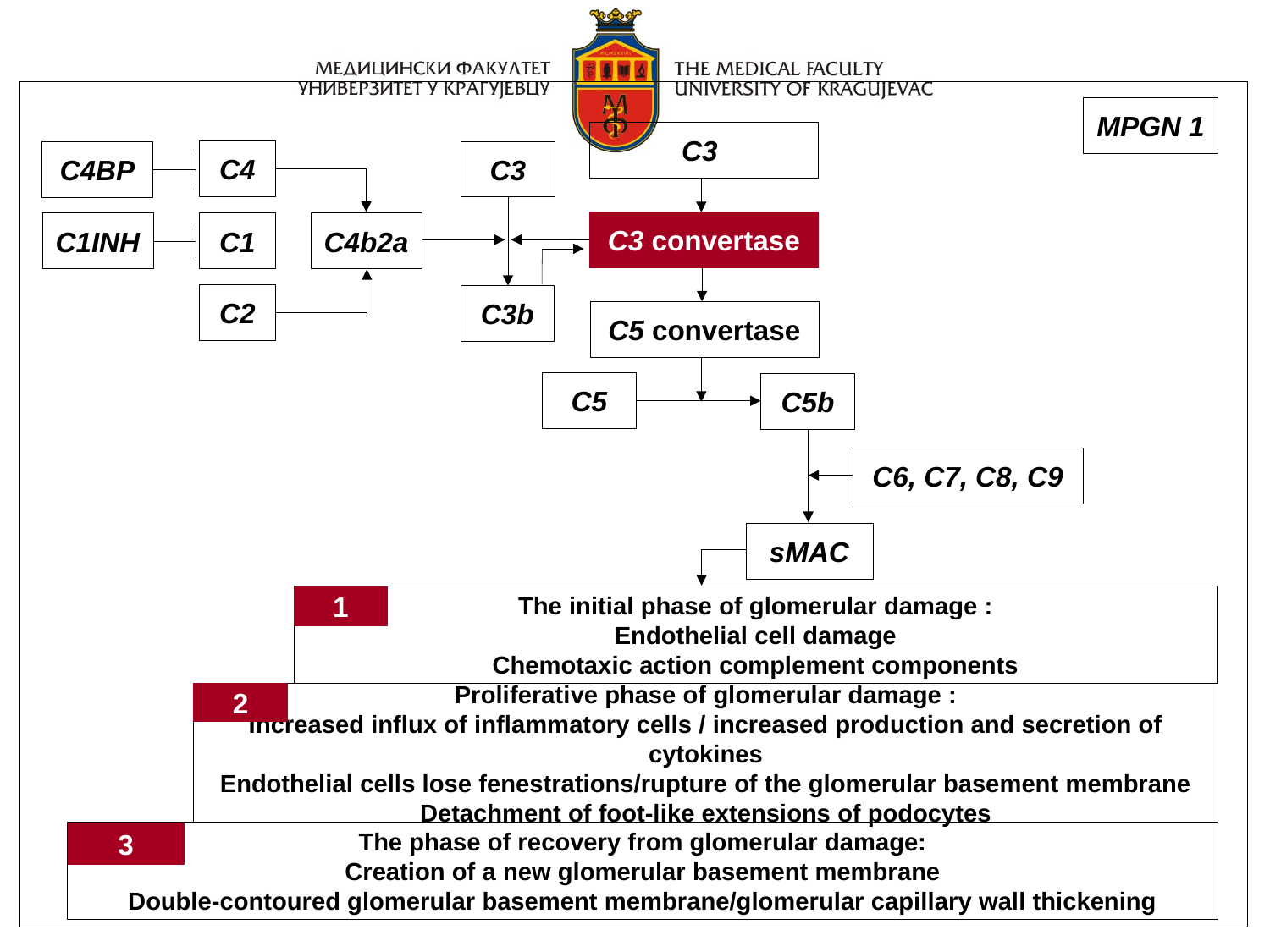

MPGN 1
C3
C4
C3
C4BP
C3 convertase
C1INH
C1
C4b2a
C2
C3b
C5 convertase
C5
C5b
C6, C7, C8, C9
sMAC
The initial phase of glomerular damage :
Endothelial cell damage
Chemotaxic action complement components
1
Proliferative phase of glomerular damage :
Increased influx of inflammatory cells / increased production and secretion of cytokines
Endothelial cells lose fenestrations/rupture of the glomerular basement membrane
Detachment of foot-like extensions of podocytes
2
The phase of recovery from glomerular damage:
Creation of a new glomerular basement membrane
Double-contoured glomerular basement membrane/glomerular capillary wall thickening
3